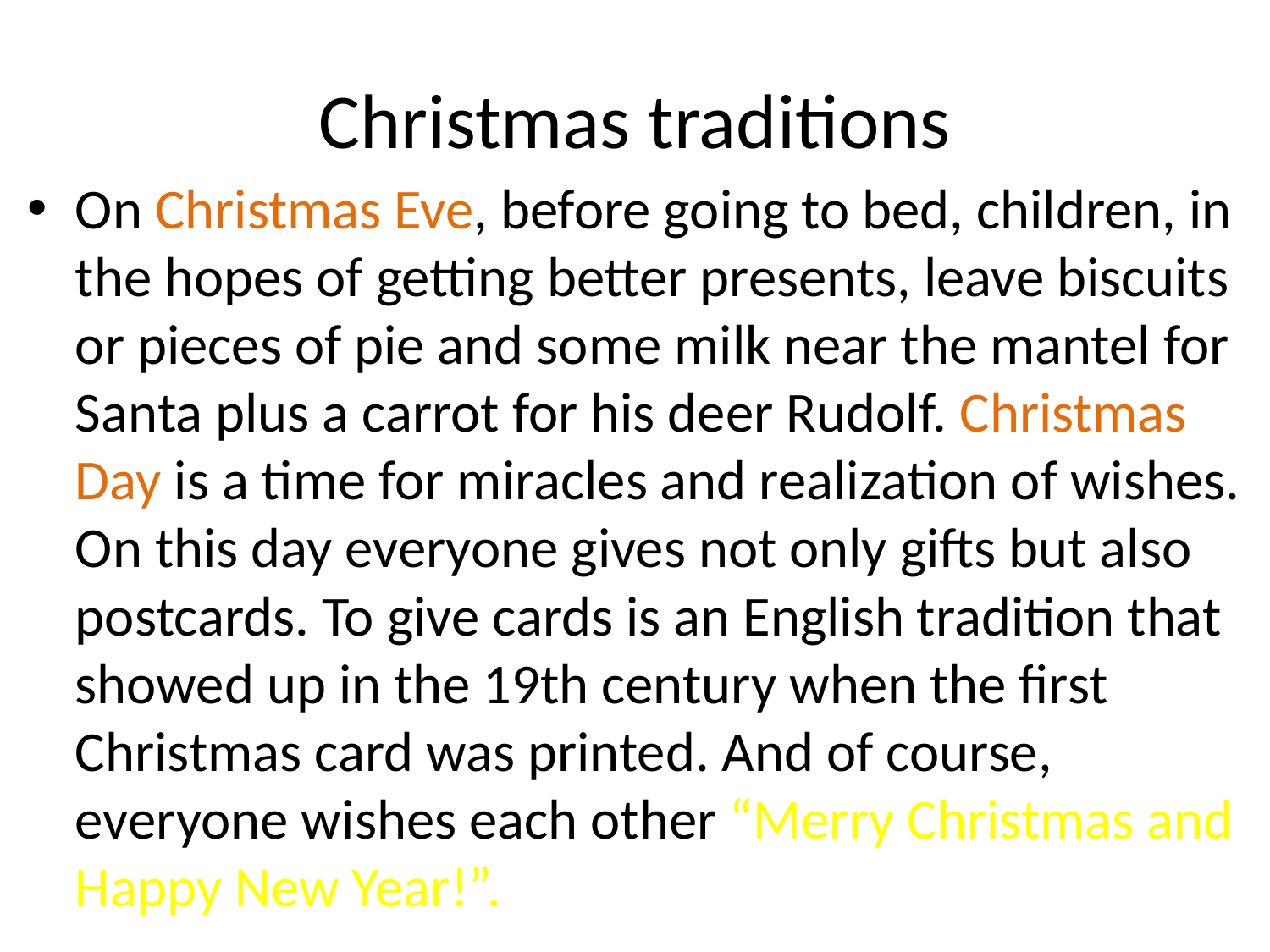

# Christmas traditions
On Christmas Eve, before going to bed, children, in the hopes of getting better presents, leave biscuits or pieces of pie and some milk near the mantel for Santa plus a carrot for his deer Rudolf. Christmas Day is a time for miracles and realization of wishes. On this day everyone gives not only gifts but also postcards. To give cards is an English tradition that showed up in the 19th century when the first Christmas card was printed. And of course, everyone wishes each other “Merry Christmas and Happy New Year!”.